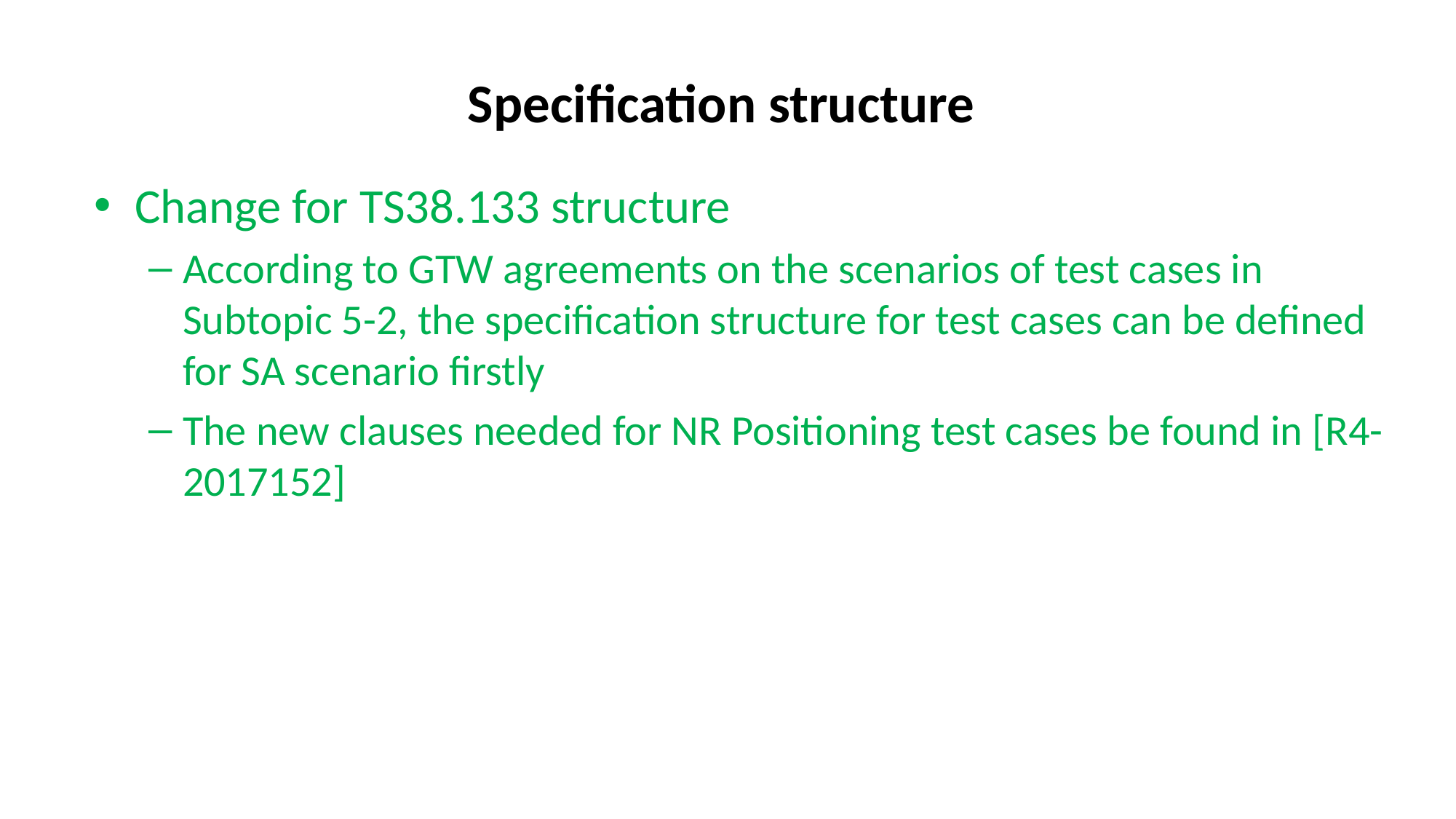

# Specification structure
Change for TS38.133 structure
According to GTW agreements on the scenarios of test cases in Subtopic 5-2, the specification structure for test cases can be defined for SA scenario firstly
The new clauses needed for NR Positioning test cases be found in [R4-2017152]